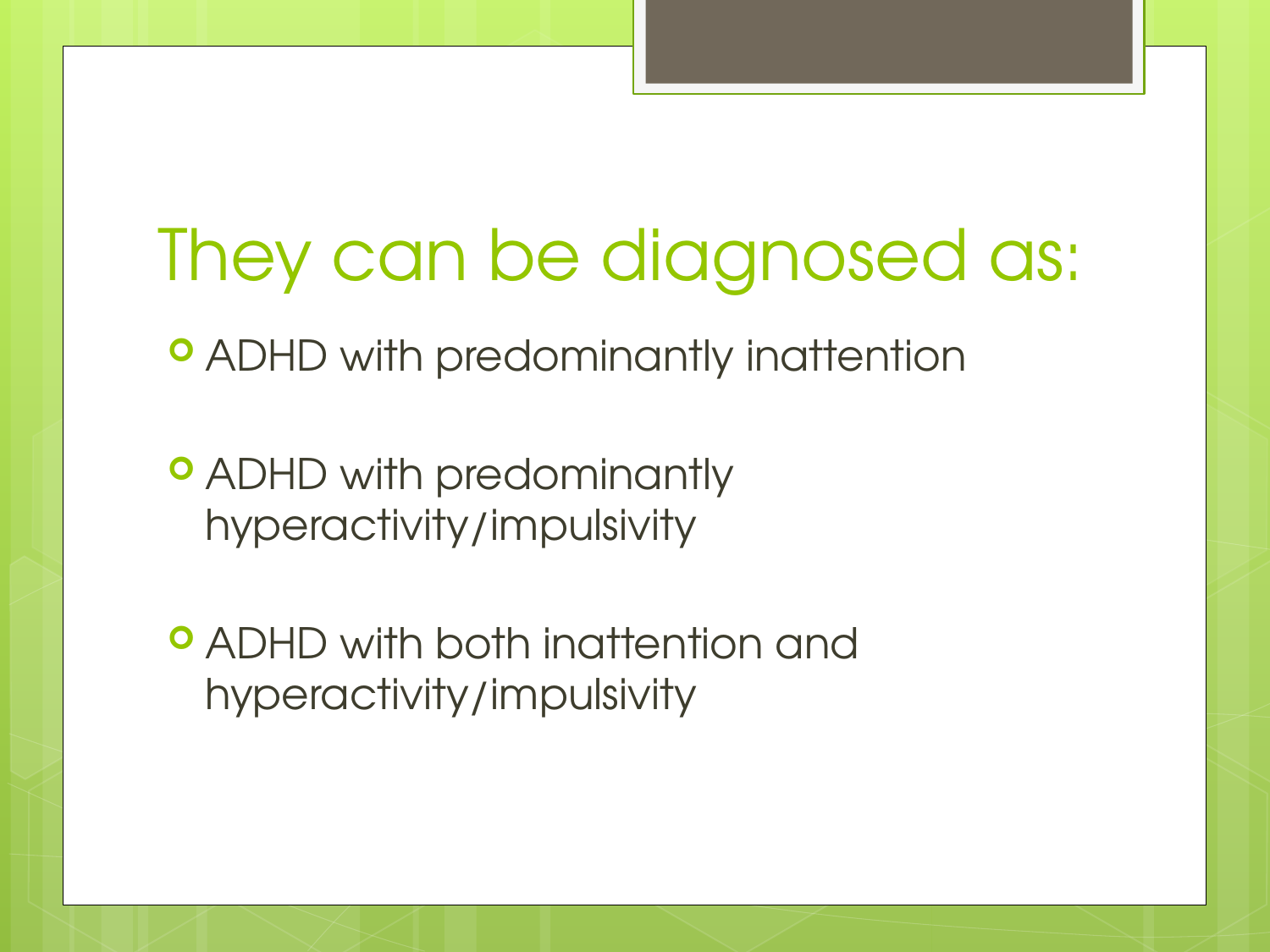

# They can be diagnosed as:
ADHD with predominantly inattention

ADHD with predominantly hyperactivity/impulsivity

ADHD with both inattention and hyperactivity/impulsivity